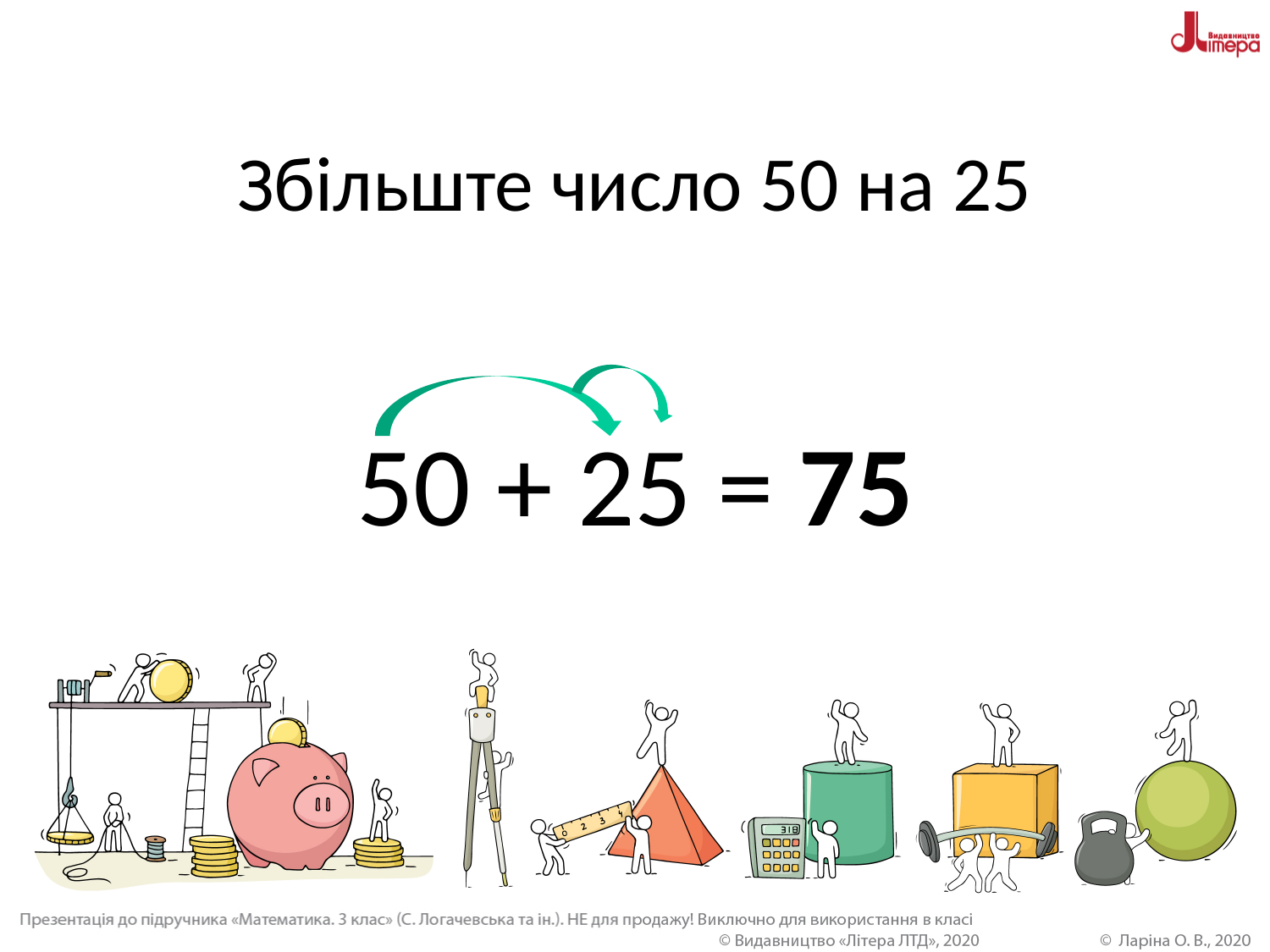

# Збільште число 50 на 25 50 + 25 = 75